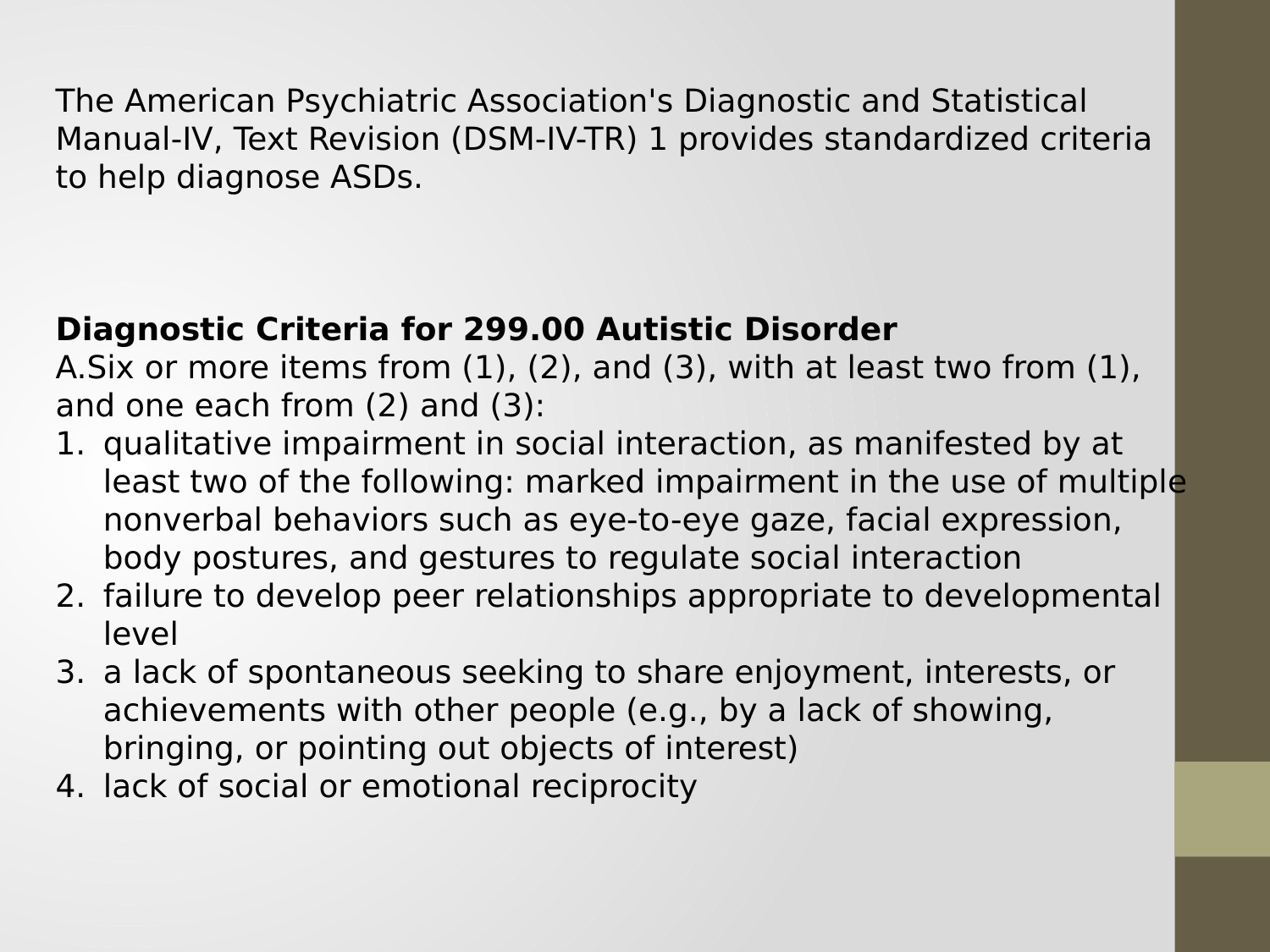

The American Psychiatric Association's Diagnostic and Statistical Manual-IV, Text Revision (DSM-IV-TR) 1 provides standardized criteria to help diagnose ASDs.

Diagnostic Criteria for 299.00 Autistic Disorder
Six or more items from (1), (2), and (3), with at least two from (1), and one each from (2) and (3):
qualitative impairment in social interaction, as manifested by at least two of the following: marked impairment in the use of multiple nonverbal behaviors such as eye-to-eye gaze, facial expression, body postures, and gestures to regulate social interaction
failure to develop peer relationships appropriate to developmental level
a lack of spontaneous seeking to share enjoyment, interests, or achievements with other people (e.g., by a lack of showing, bringing, or pointing out objects of interest)
lack of social or emotional reciprocity